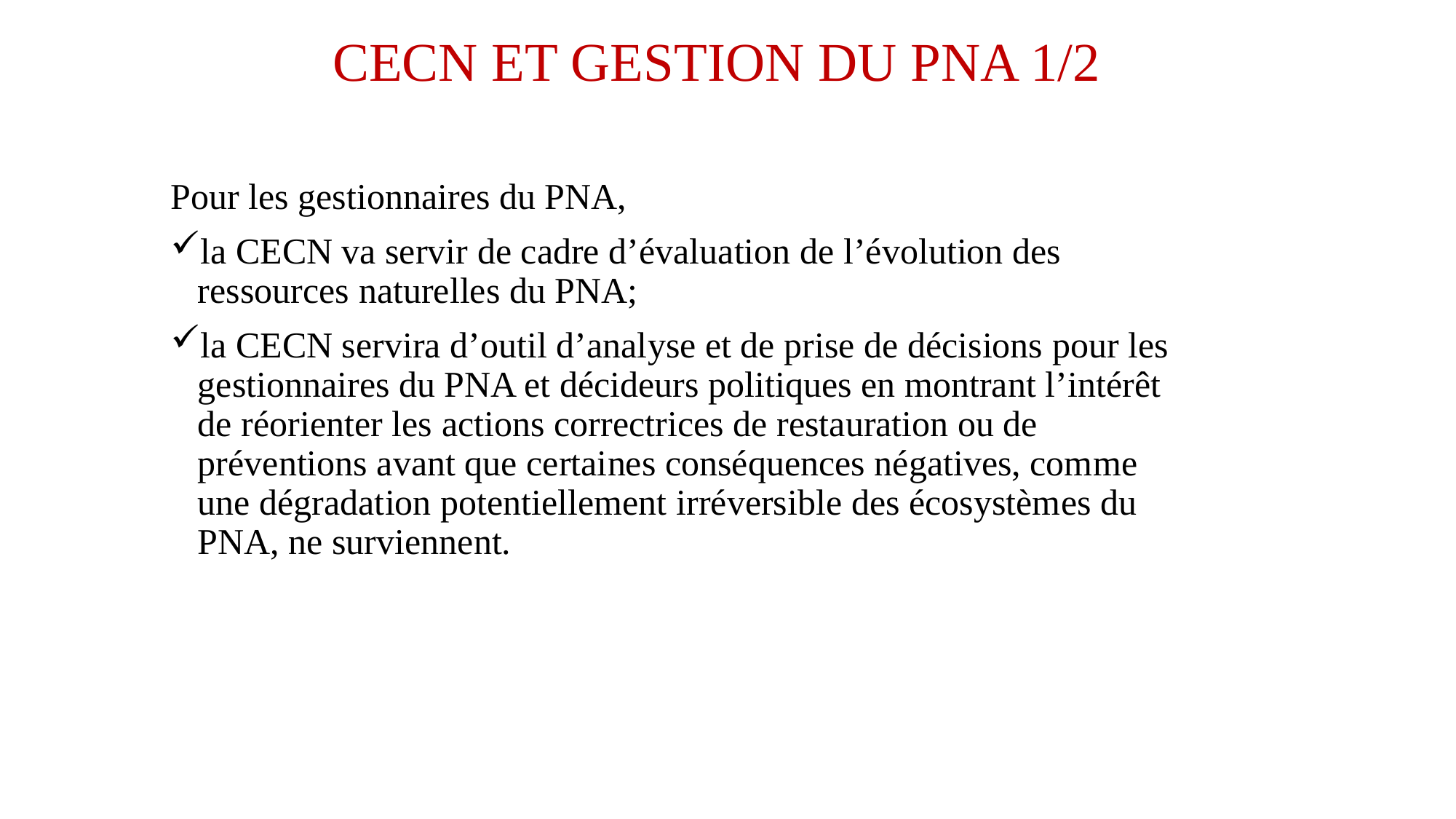

# CECN ET GESTION DU PNA 1/2
Pour les gestionnaires du PNA,
la CECN va servir de cadre d’évaluation de l’évolution des ressources naturelles du PNA;
la CECN servira d’outil d’analyse et de prise de décisions pour les gestionnaires du PNA et décideurs politiques en montrant l’intérêt de réorienter les actions correctrices de restauration ou de préventions avant que certaines conséquences négatives, comme une dégradation potentiellement irréversible des écosystèmes du PNA, ne surviennent.